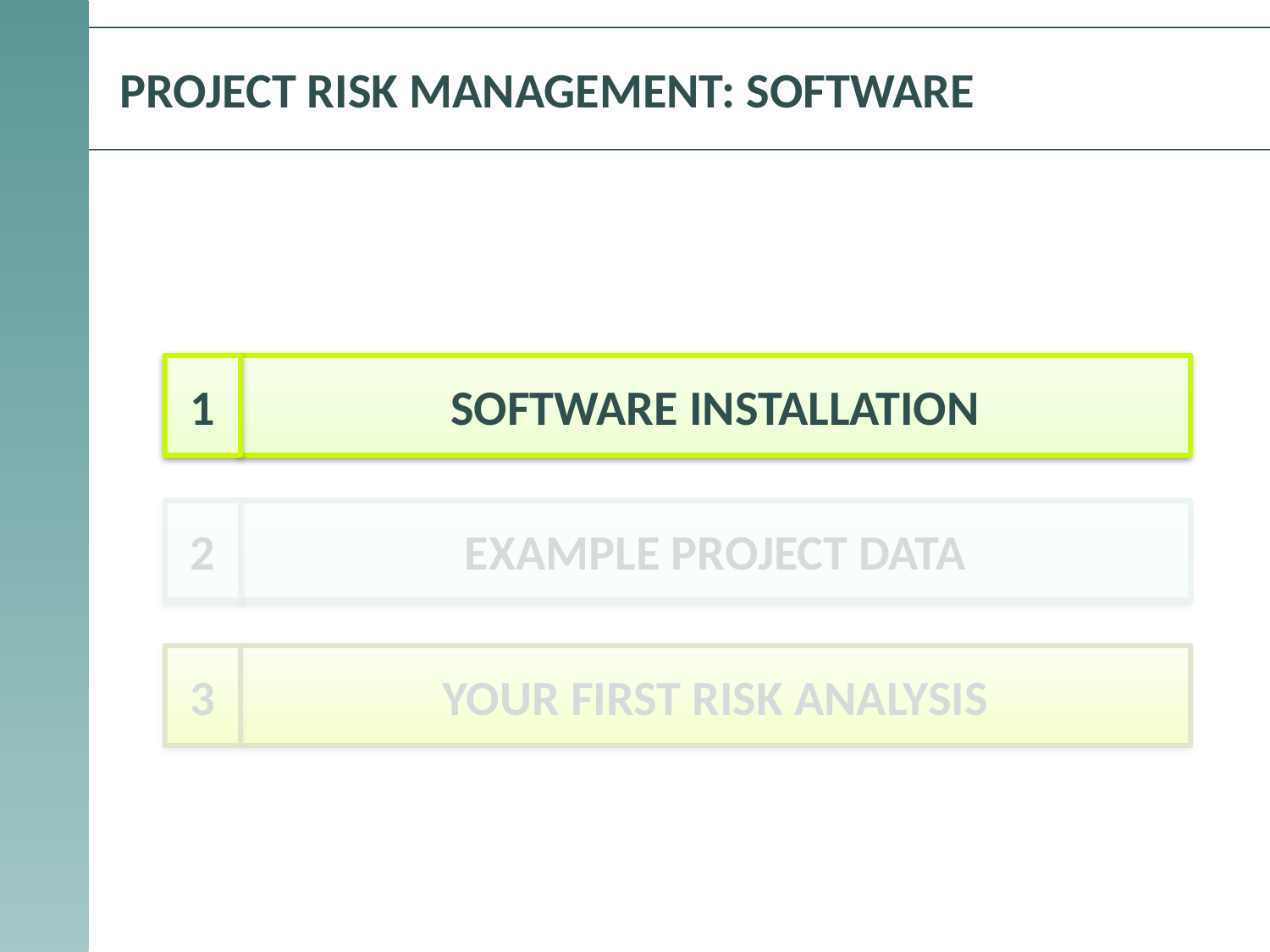

# Project risk management: software
1
SOFTWARE INSTALLATION
2
EXAMPLE PROJECT DATA
3
YOUR FIRST RISK ANALYSIS